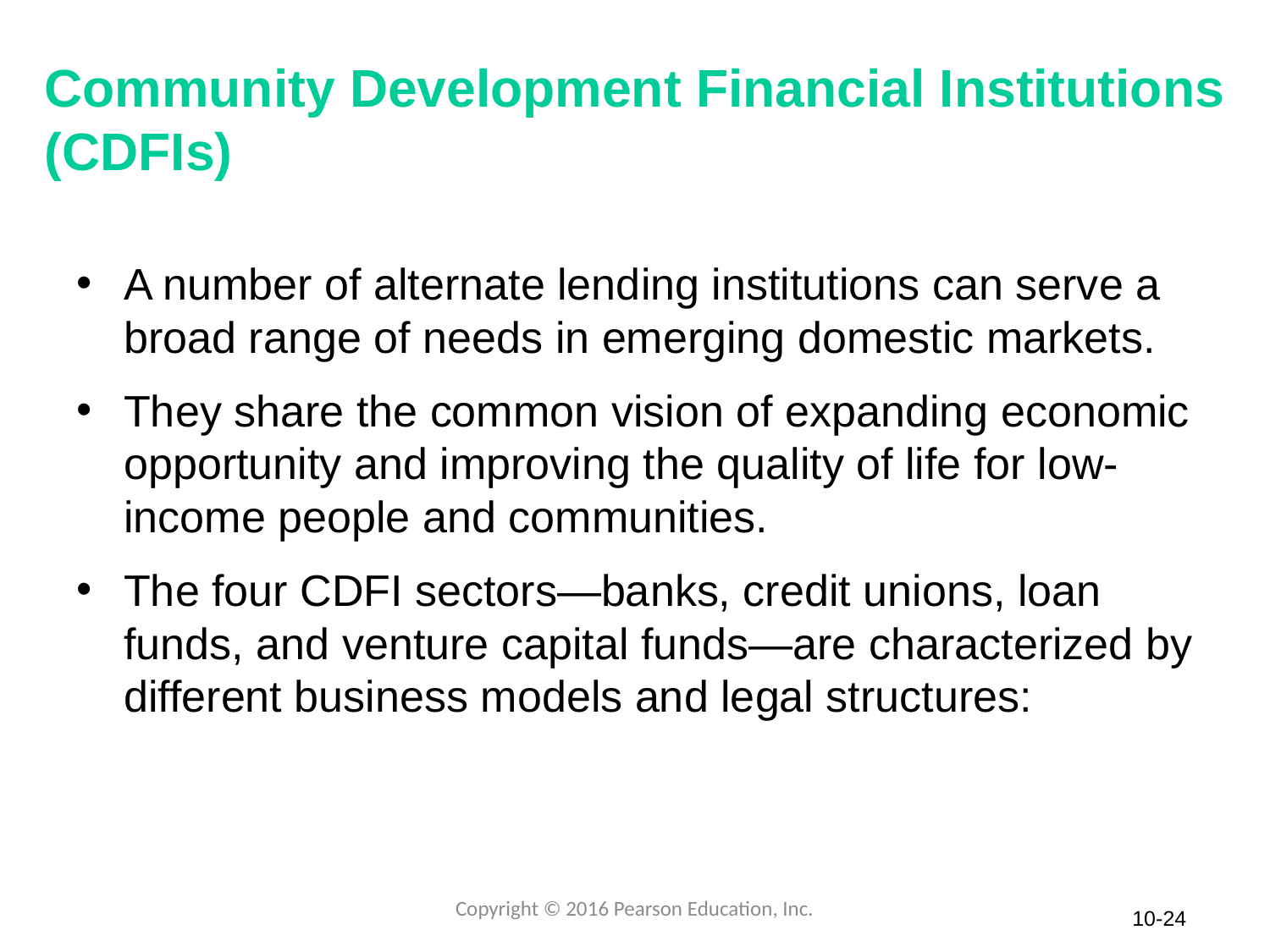

# Community Development Financial Institutions (CDFIs)
A number of alternate lending institutions can serve a broad range of needs in emerging domestic markets.

They share the common vision of expanding economic opportunity and improving the quality of life for low-income people and communities.

The four CDFI sectors—banks, credit unions, loan funds, and venture capital funds—are characterized by different business models and legal structures:
Copyright © 2016 Pearson Education, Inc.